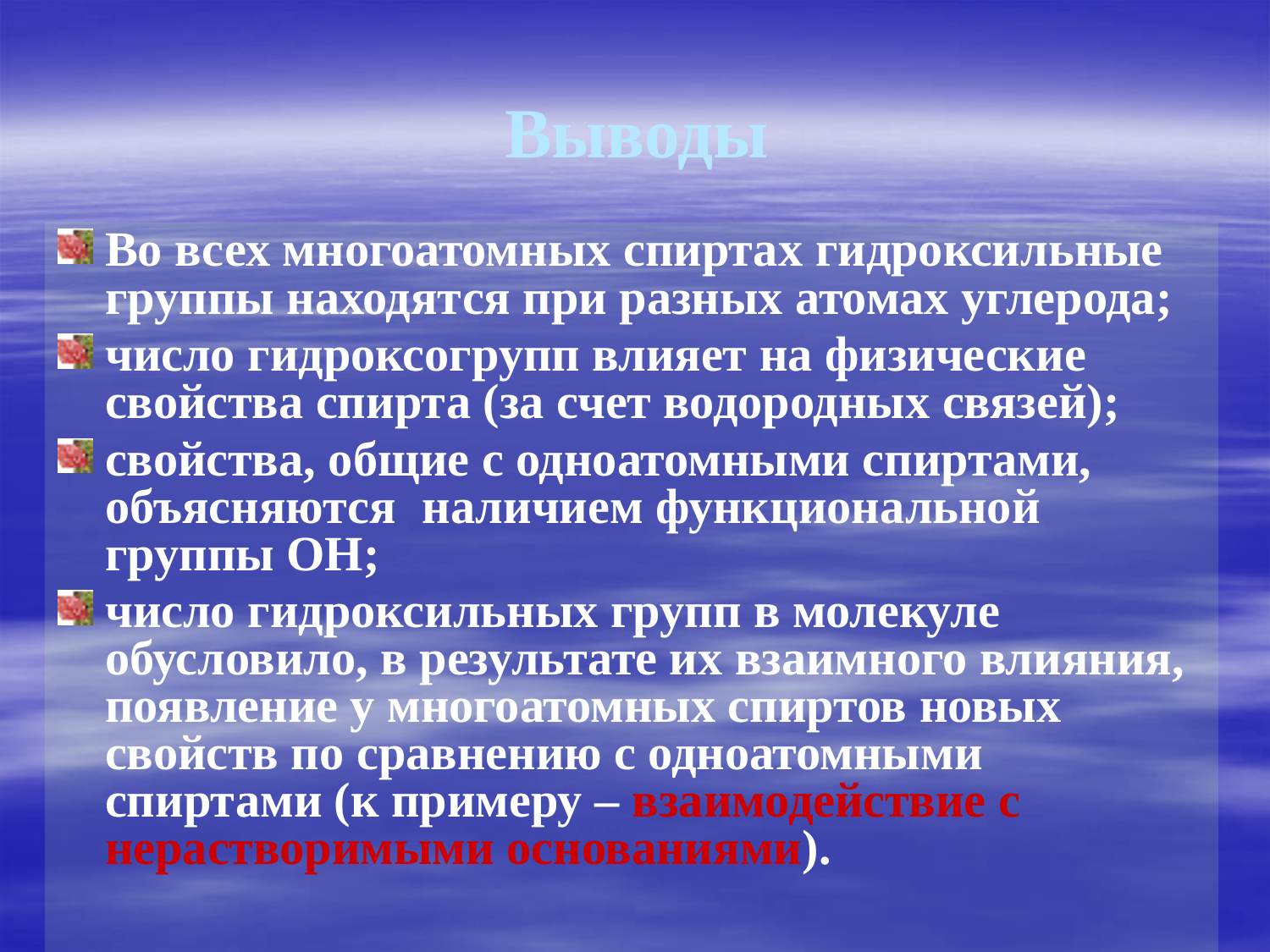

# Выводы
Во всех многоатомных спиртах гидроксильные группы находятся при разных атомах углерода;
число гидроксогрупп влияет на физические свойства спирта (за счет водородных связей);
свойства, общие с одноатомными спиртами, объясняются  наличием функциональной группы ОН;
число гидроксильных групп в молекуле обусловило, в результате их взаимного влияния, появление у многоатомных спиртов новых свойств по сравнению с одноатомными спиртами (к примеру – взаимодействие с нерастворимыми основаниями).